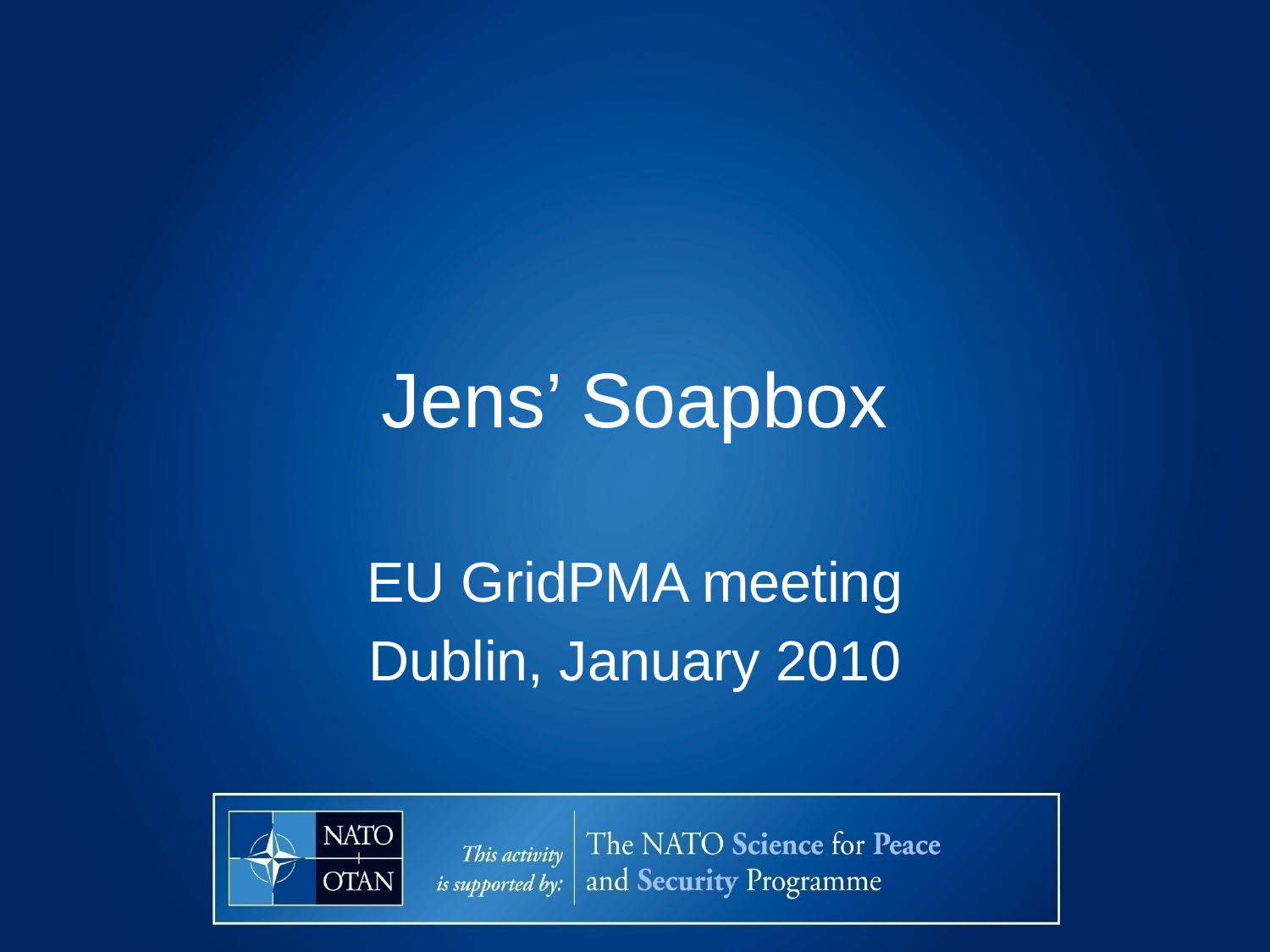

# Jens’ Soapbox
EU GridPMA meeting
Dublin, January 2010